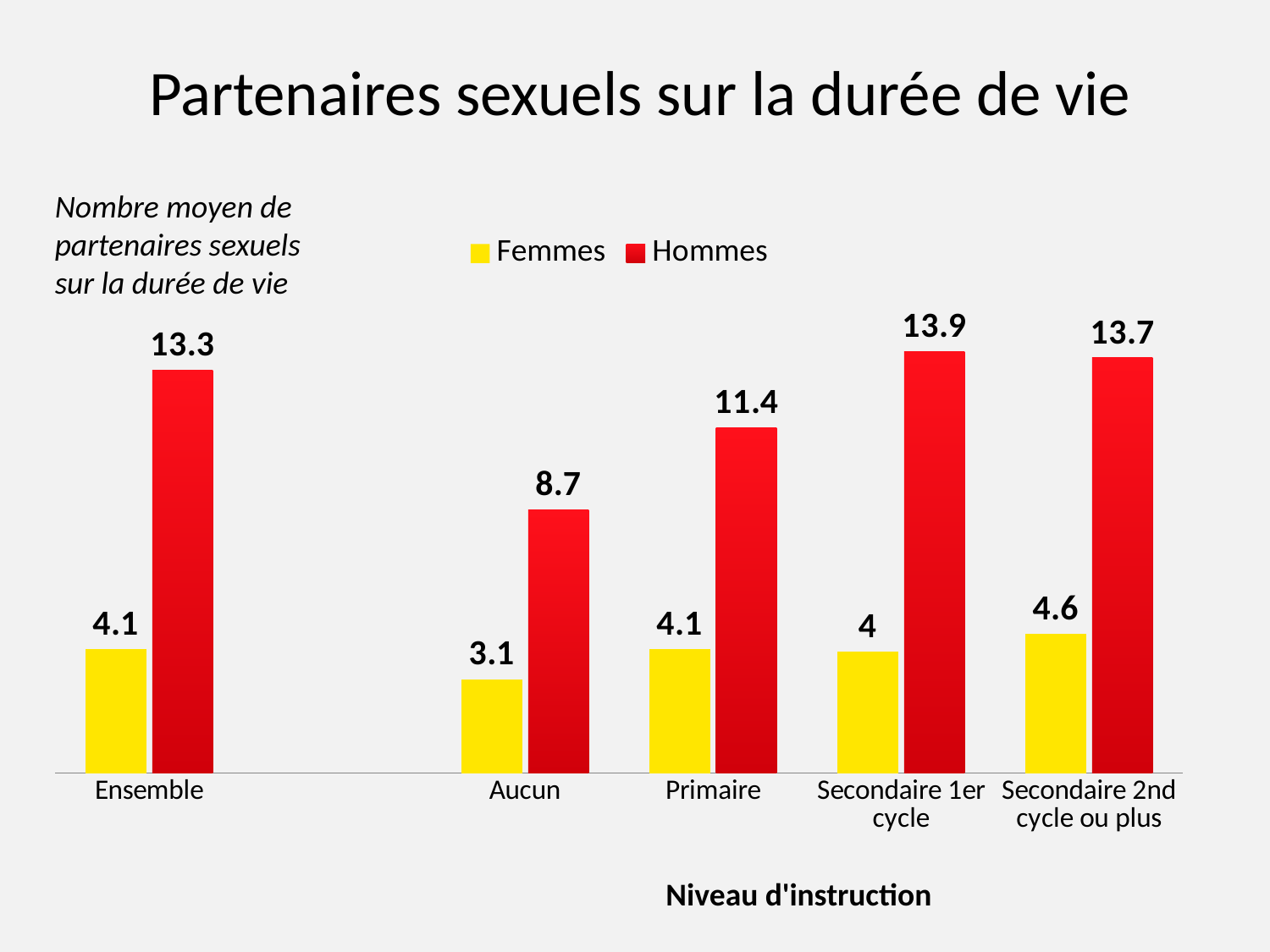

# Partenaires sexuels sur la durée de vie
Nombre moyen de partenaires sexuels sur la durée de vie

### Chart

| Category | Femmes | Hommes |
|---|---|---|
| Ensemble | 4.1 | 13.3 |
|  | None | None |
| Aucun | 3.1 | 8.700000000000001 |
| Primaire | 4.1 | 11.4 |
| Secondaire 1er cycle | 4.0 | 13.9 |
| Secondaire 2nd cycle ou plus | 4.6 | 13.7 |
Niveau d'instruction